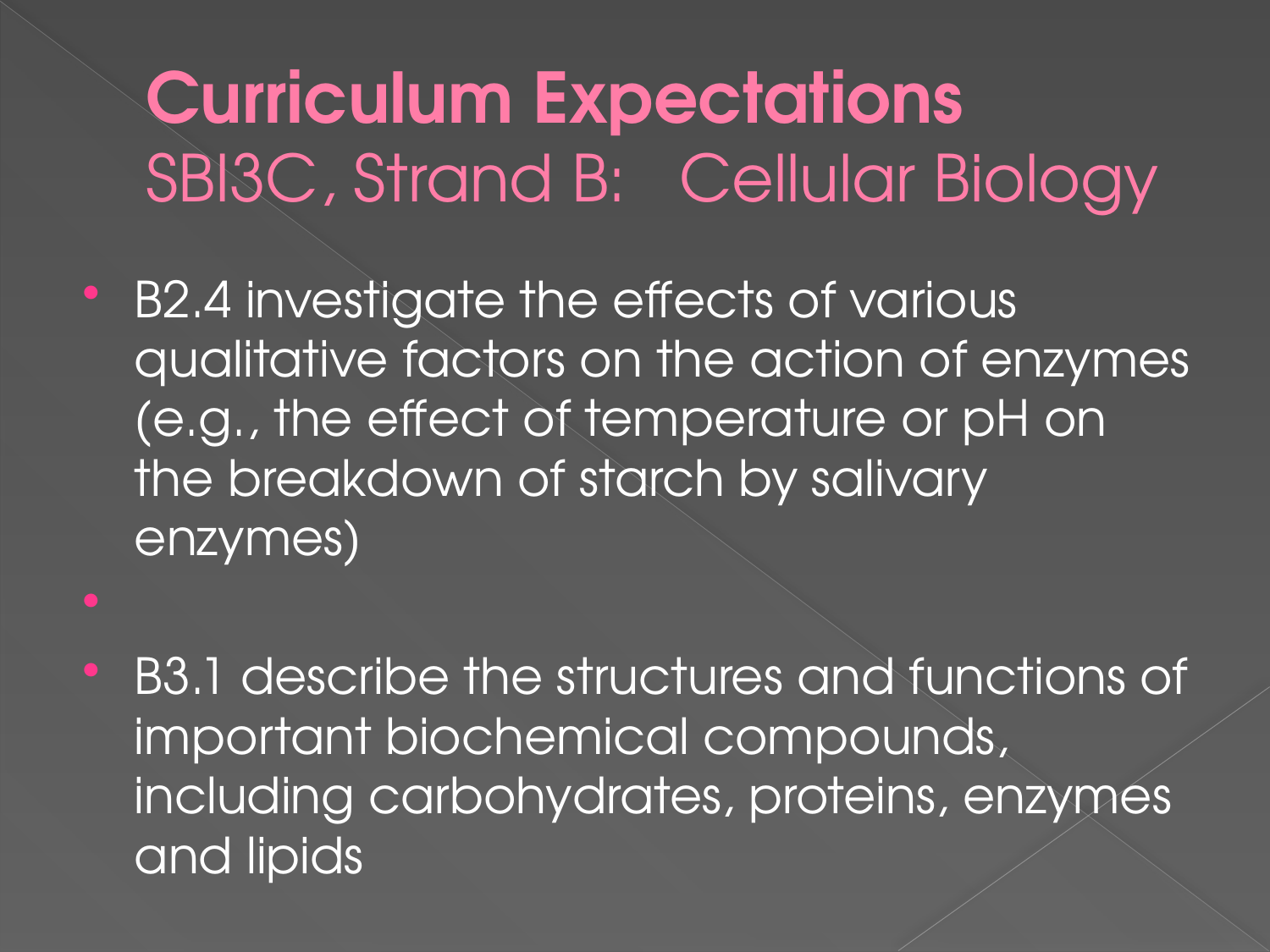

# Curriculum Expectations SBI3C, Strand B:   Cellular Biology
B2.4 investigate the effects of various qualitative factors on the action of enzymes (e.g., the effect of temperature or pH on the breakdown of starch by salivary enzymes)

B3.1 describe the structures and functions of important biochemical compounds, including carbohydrates, proteins, enzymes and lipids